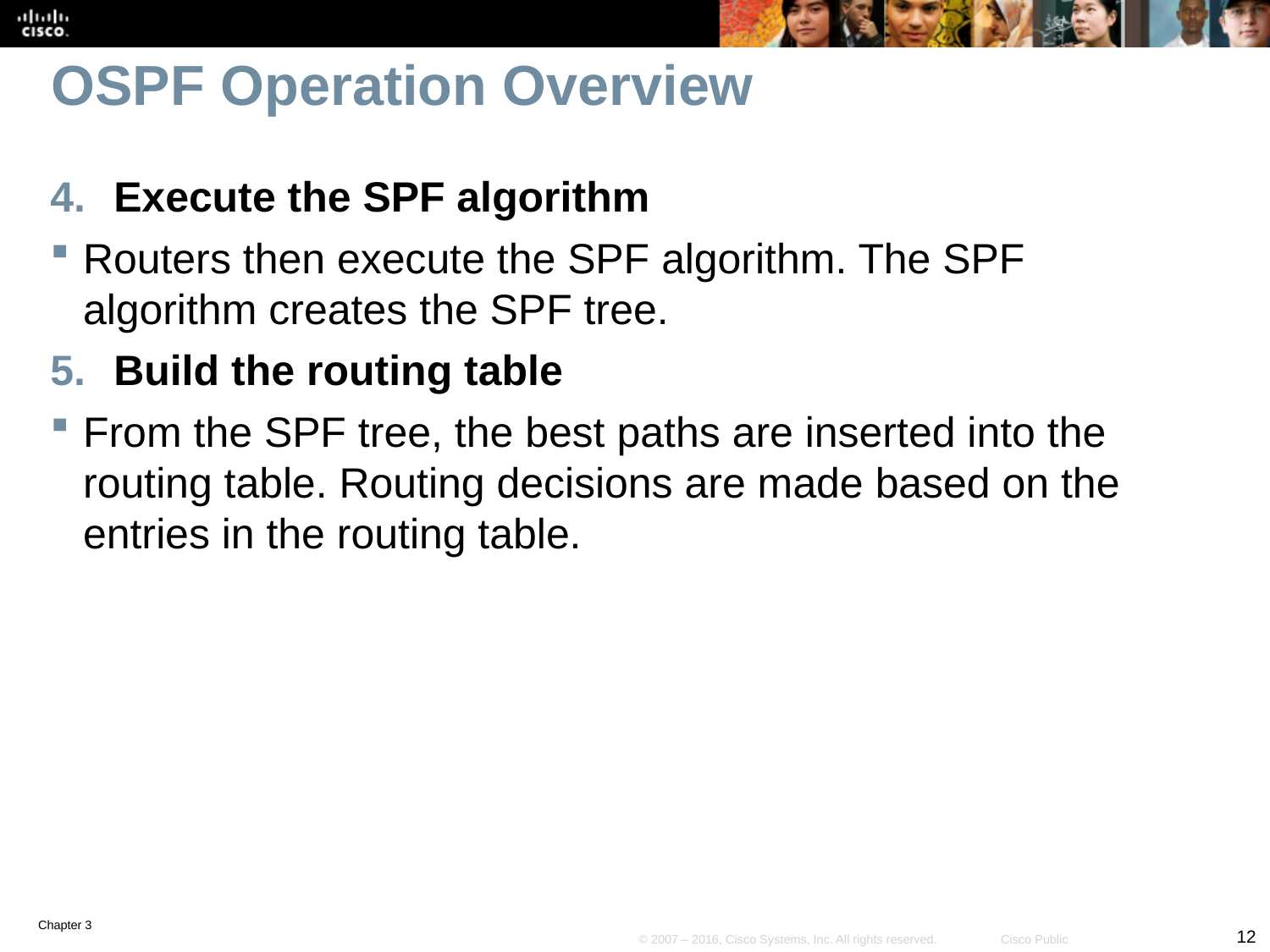

# OSPF Operation Overview
Execute the SPF algorithm
Routers then execute the SPF algorithm. The SPF algorithm creates the SPF tree.
Build the routing table
From the SPF tree, the best paths are inserted into the routing table. Routing decisions are made based on the entries in the routing table.